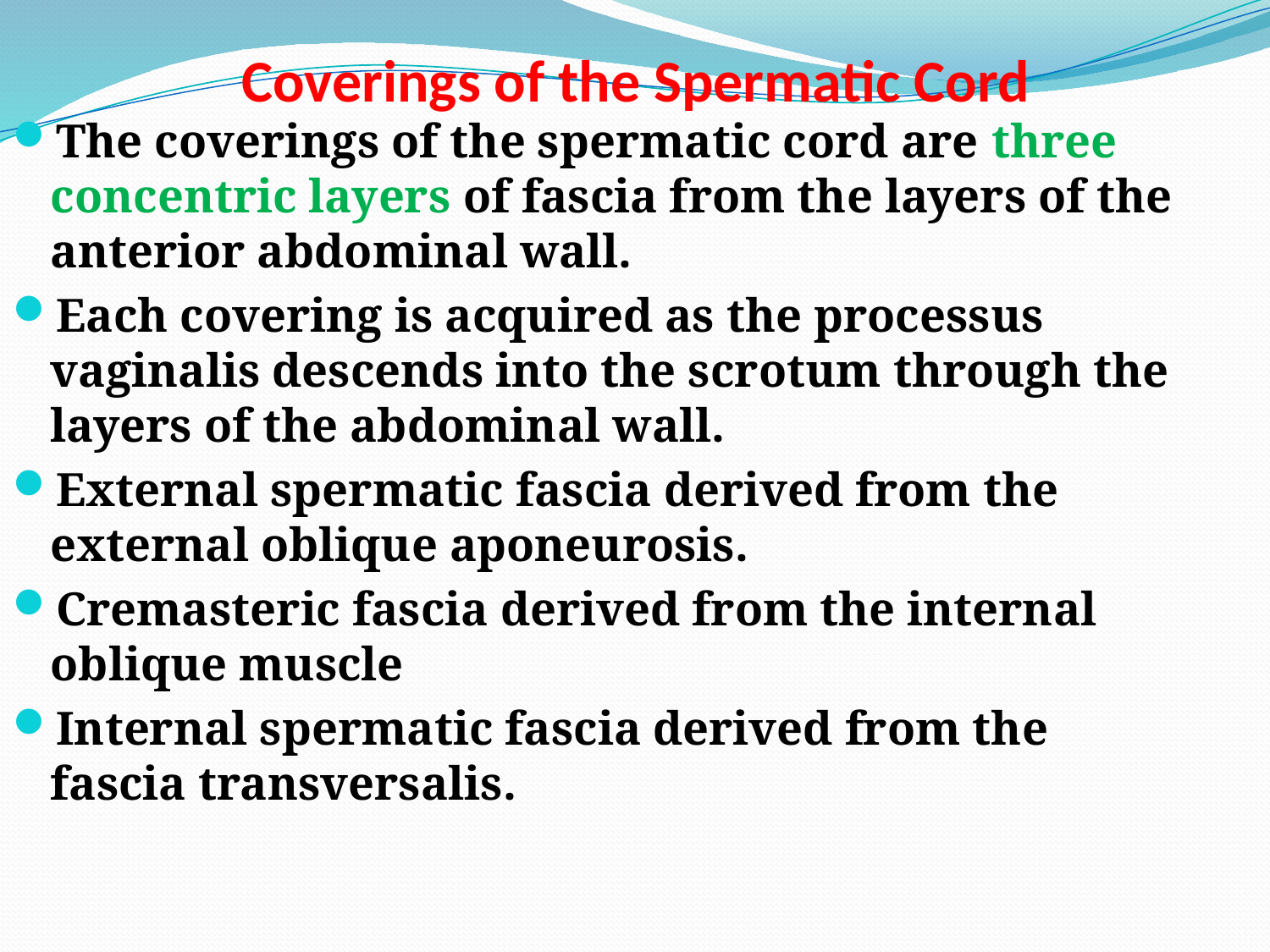

# Coverings of the Spermatic Cord
The coverings of the spermatic cord are three concentric layers of fascia from the layers of the anterior abdominal wall.
Each covering is acquired as the processus vaginalis descends into the scrotum through the layers of the abdominal wall.
External spermatic fascia derived from the external oblique aponeurosis.
Cremasteric fascia derived from the internal oblique muscle
Internal spermatic fascia derived from the fascia transversalis.